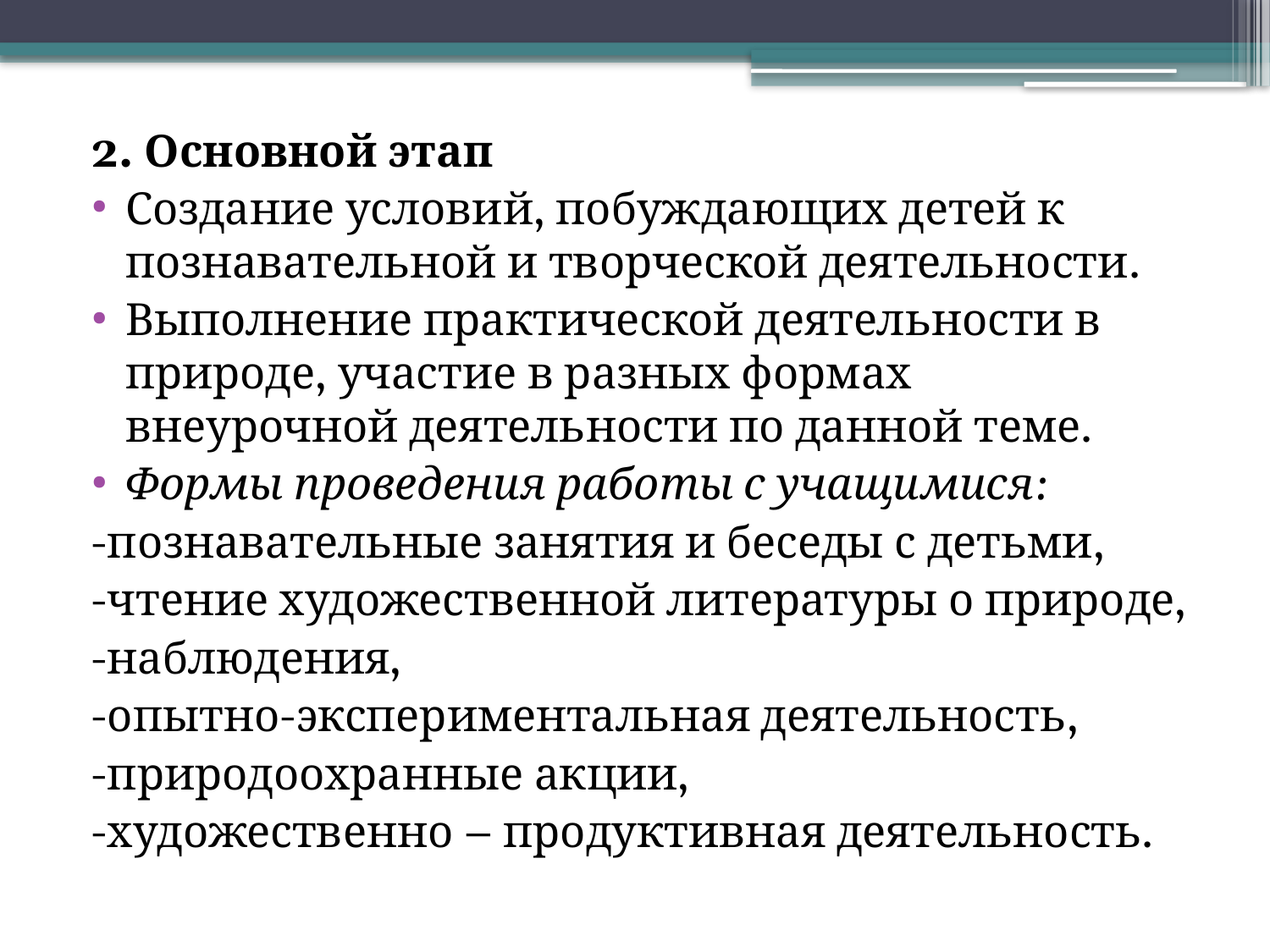

2. Основной этап
Создание условий, побуждающих детей к познавательной и творческой деятельности.
Выполнение практической деятельности в природе, участие в разных формах внеурочной деятельности по данной теме.
Формы проведения работы с учащимися:
-познавательные занятия и беседы с детьми,
-чтение художественной литературы о природе,
-наблюдения,
-опытно-экспериментальная деятельность,
-природоохранные акции,
-художественно – продуктивная деятельность.